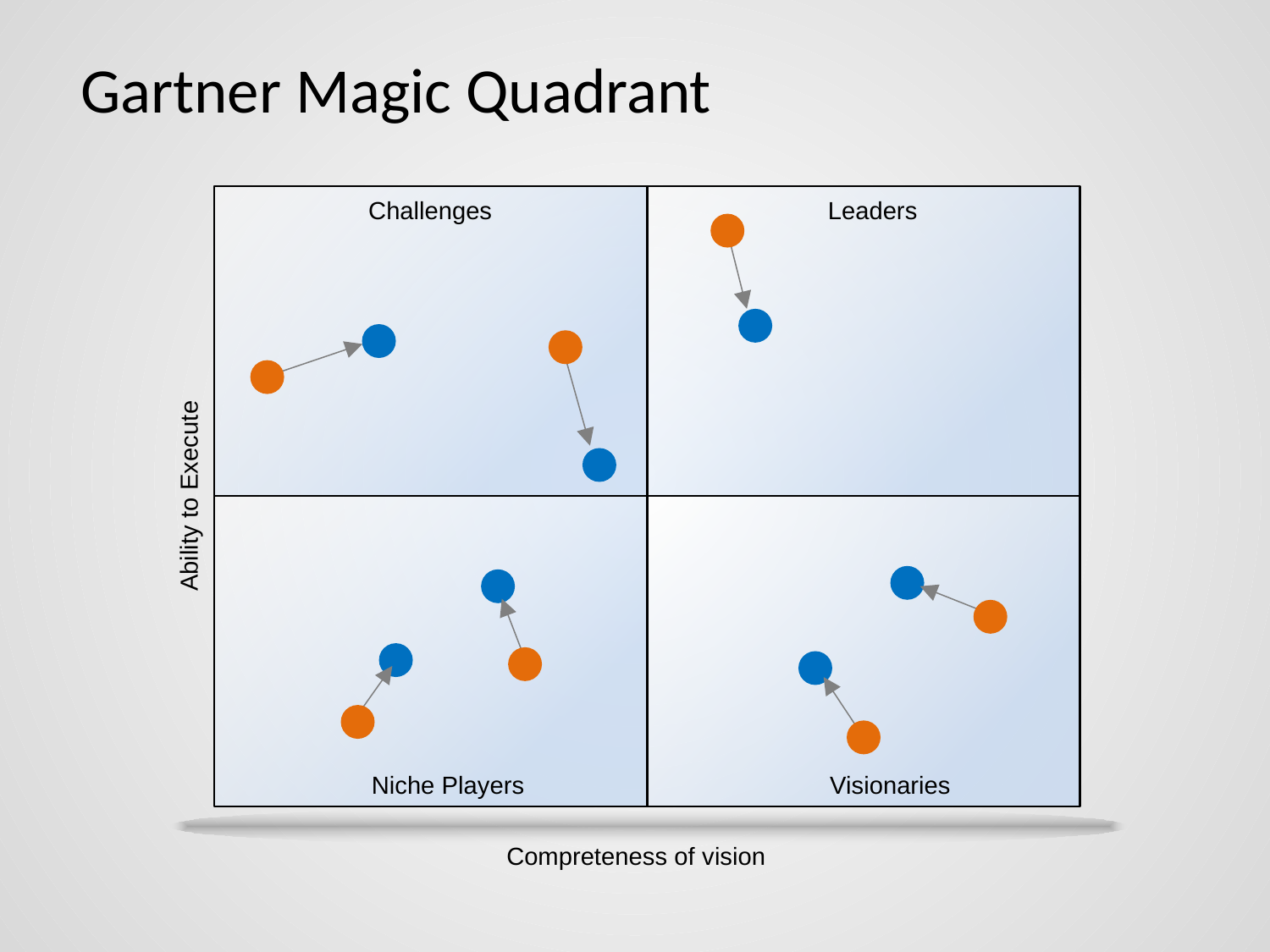

# Gartner Magic Quadrant

Challenges
Leaders

Ability to Execute

Niche Players
Visionaries

Compreteness of vision